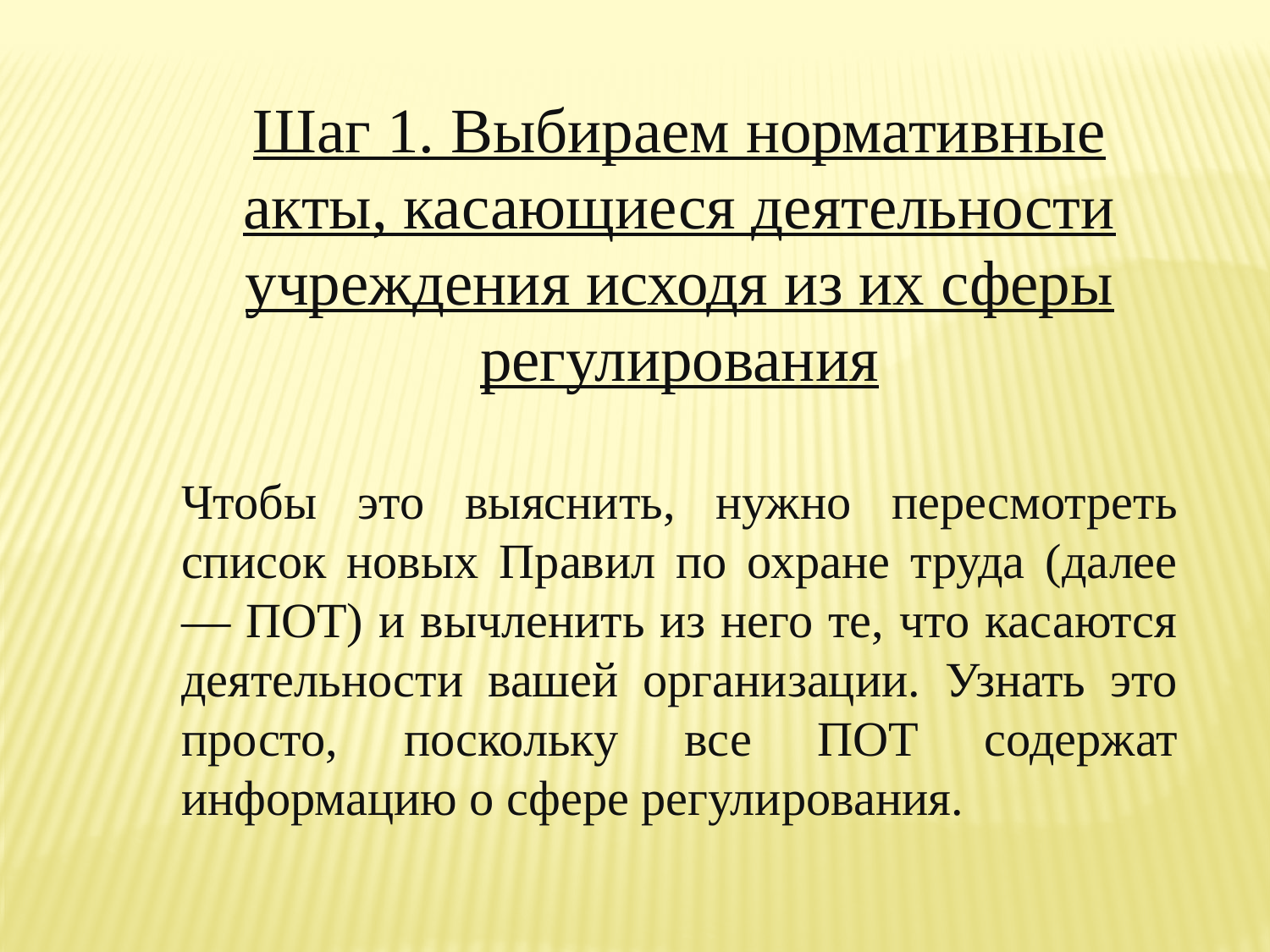

Шаг 1. Выбираем нормативные акты, касающиеся деятельности учреждения исходя из их сферы регулирования

Чтобы это выяснить, нужно пересмотреть список новых Правил по охране труда (далее — ПОТ) и вычленить из него те, что касаются деятельности вашей организации. Узнать это просто, поскольку все ПОТ содержат информацию о сфере регулирования.